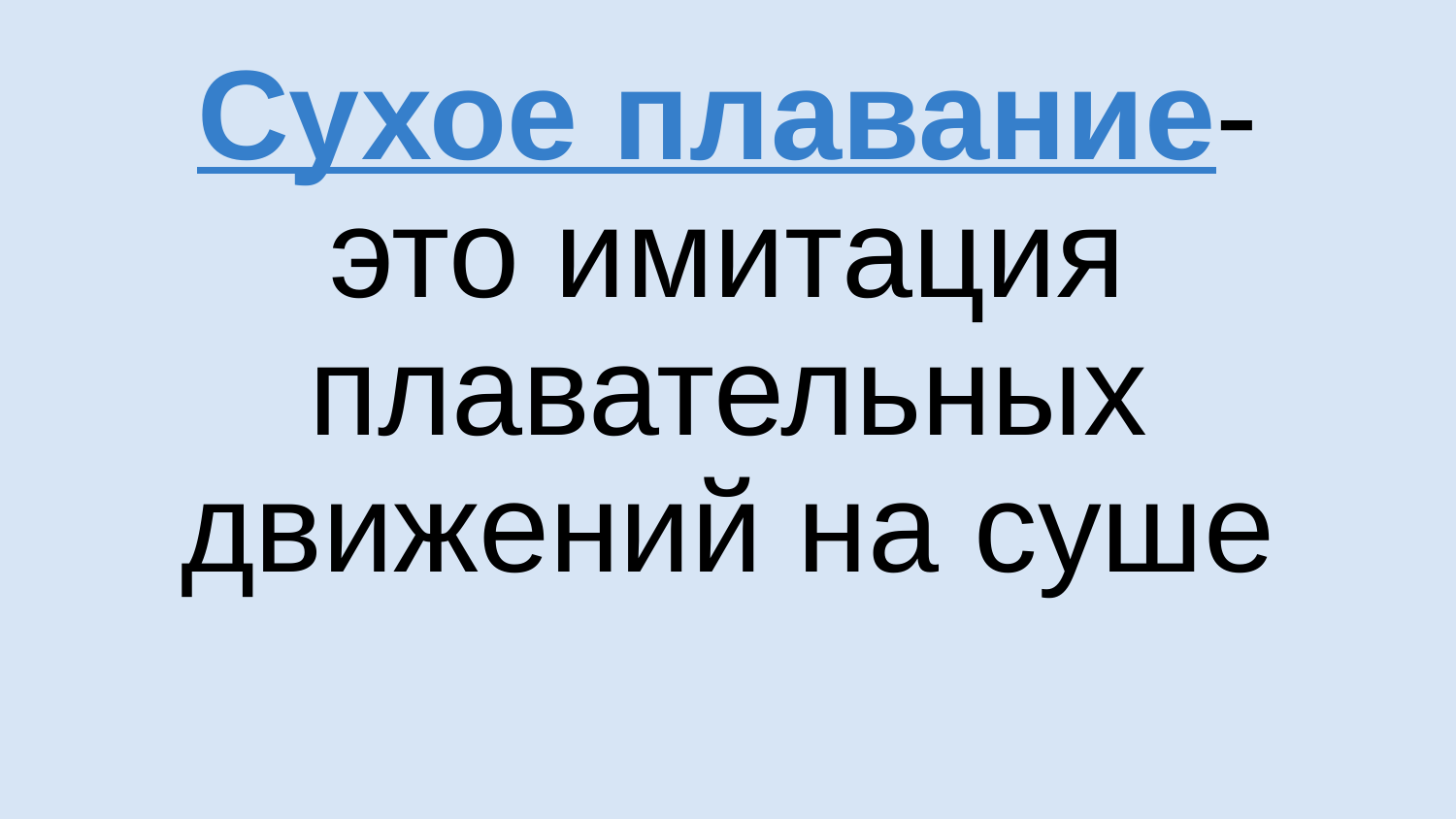

# Сухое плавание-это имитация плавательных движений на суше